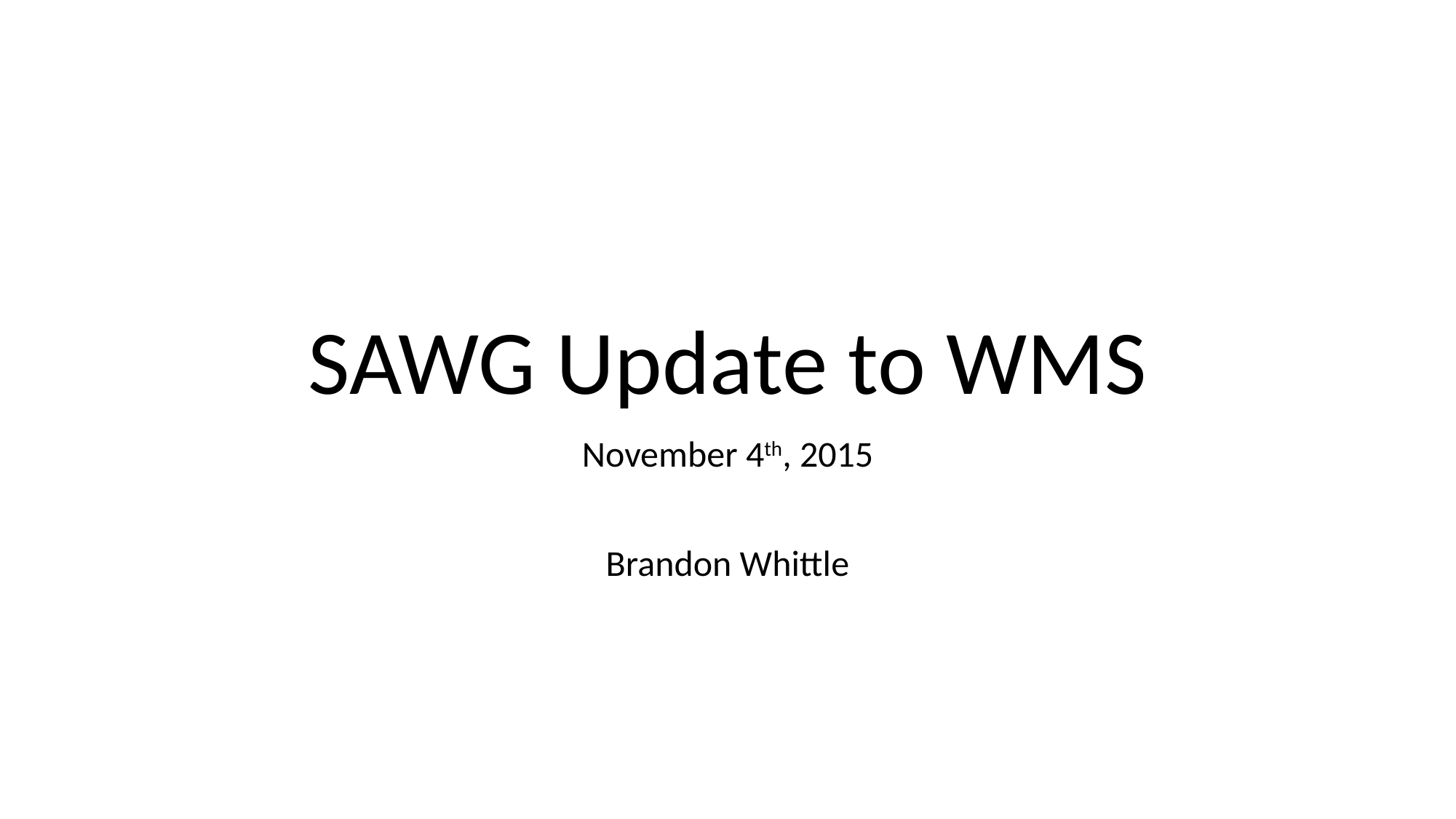

# SAWG Update to WMS
November 4th, 2015

Brandon Whittle